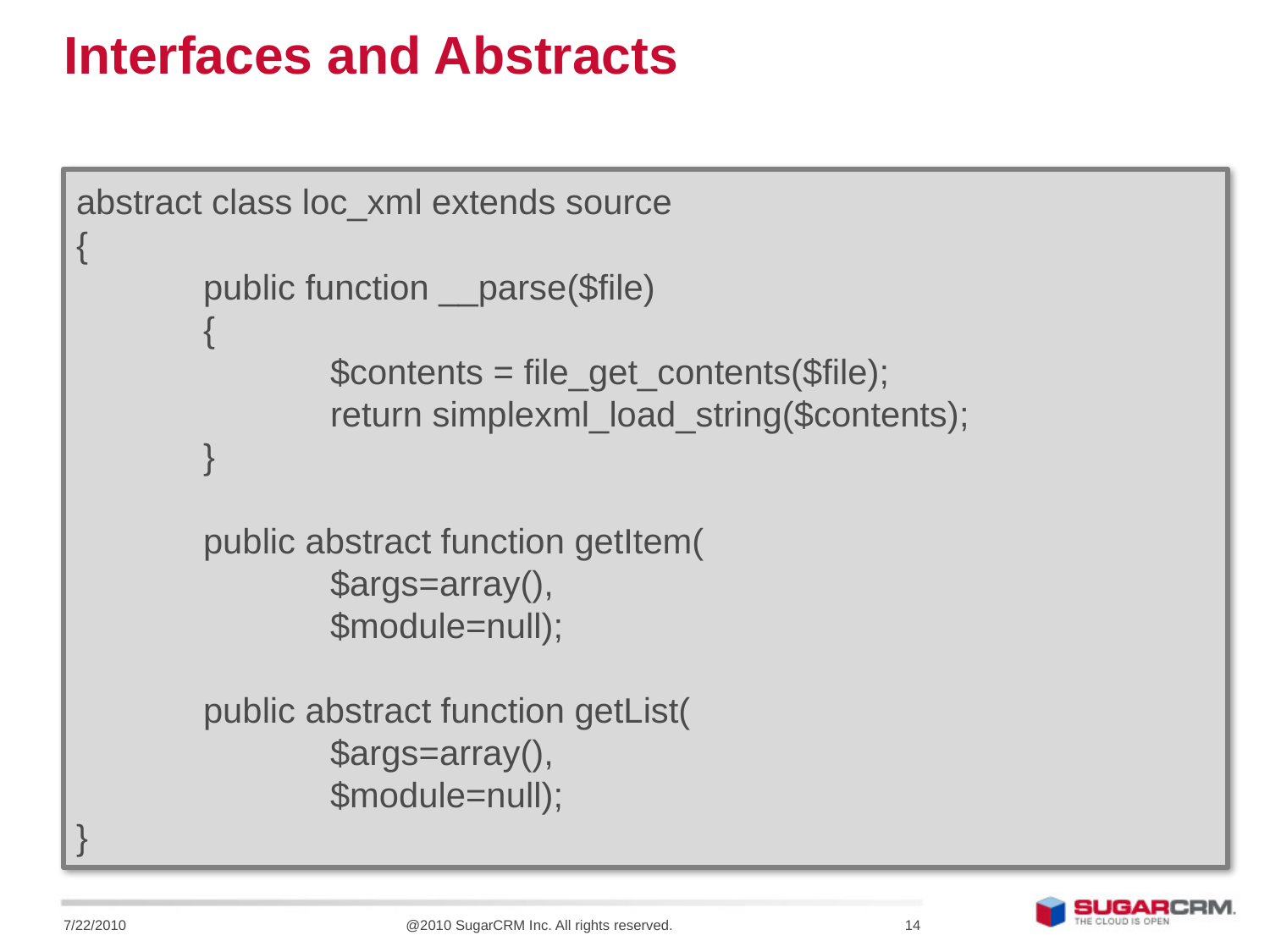

# Interfaces and Abstracts
abstract class loc_xml extends source
{
 	public function __parse($file)
 	{
 		$contents = file_get_contents($file);
 		return simplexml_load_string($contents);
 	}

 	public abstract function getItem(
		$args=array(),
		$module=null);

	public abstract function getList(
		$args=array(),
		$module=null);
}
7/22/2010

@2010 SugarCRM Inc. All rights reserved.
14